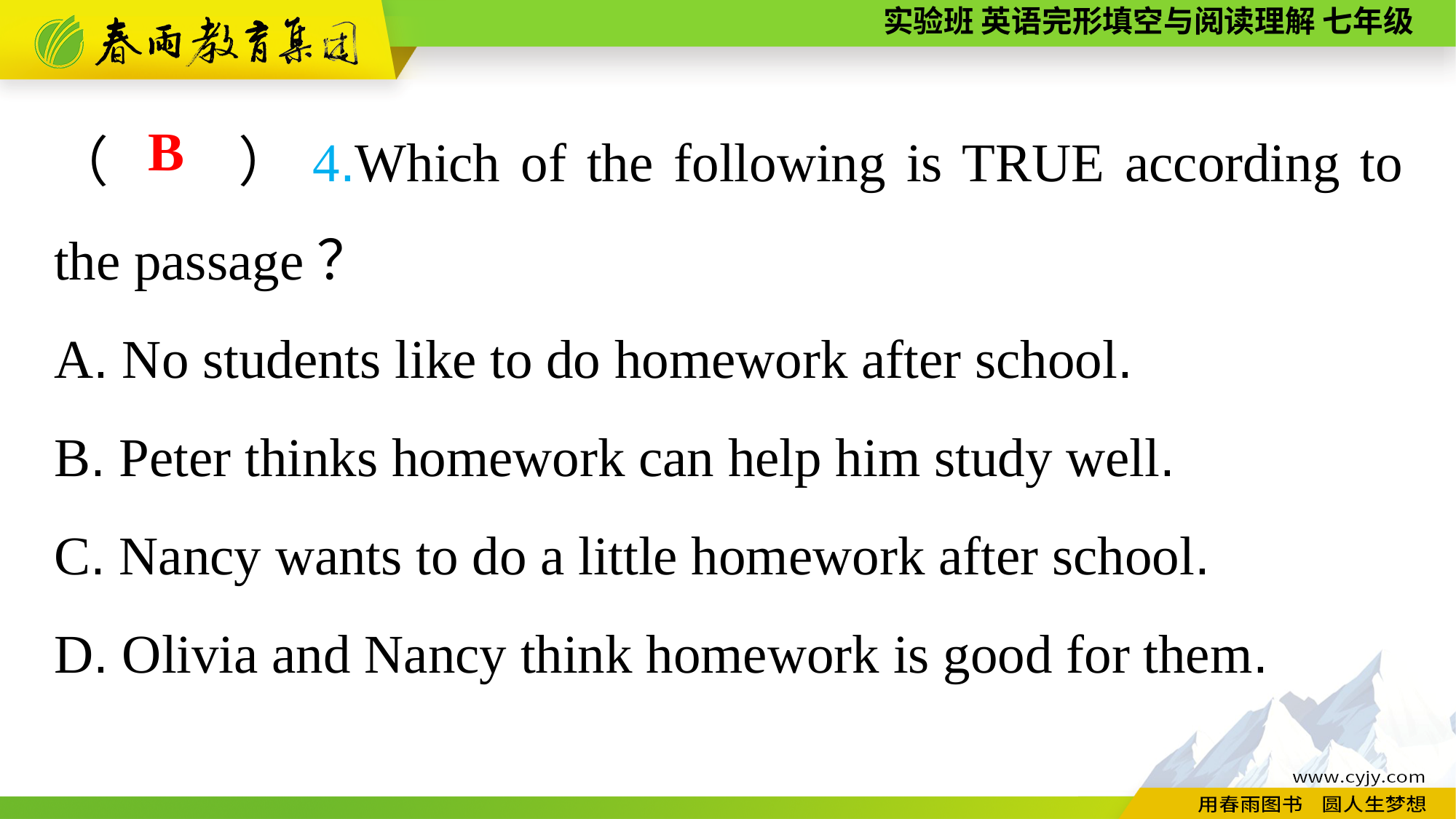

（　　）4.Which of the following is TRUE according to the passage？
A. No students like to do homework after school.
B. Peter thinks homework can help him study well.
C. Nancy wants to do a little homework after school.
D. Olivia and Nancy think homework is good for them.
B